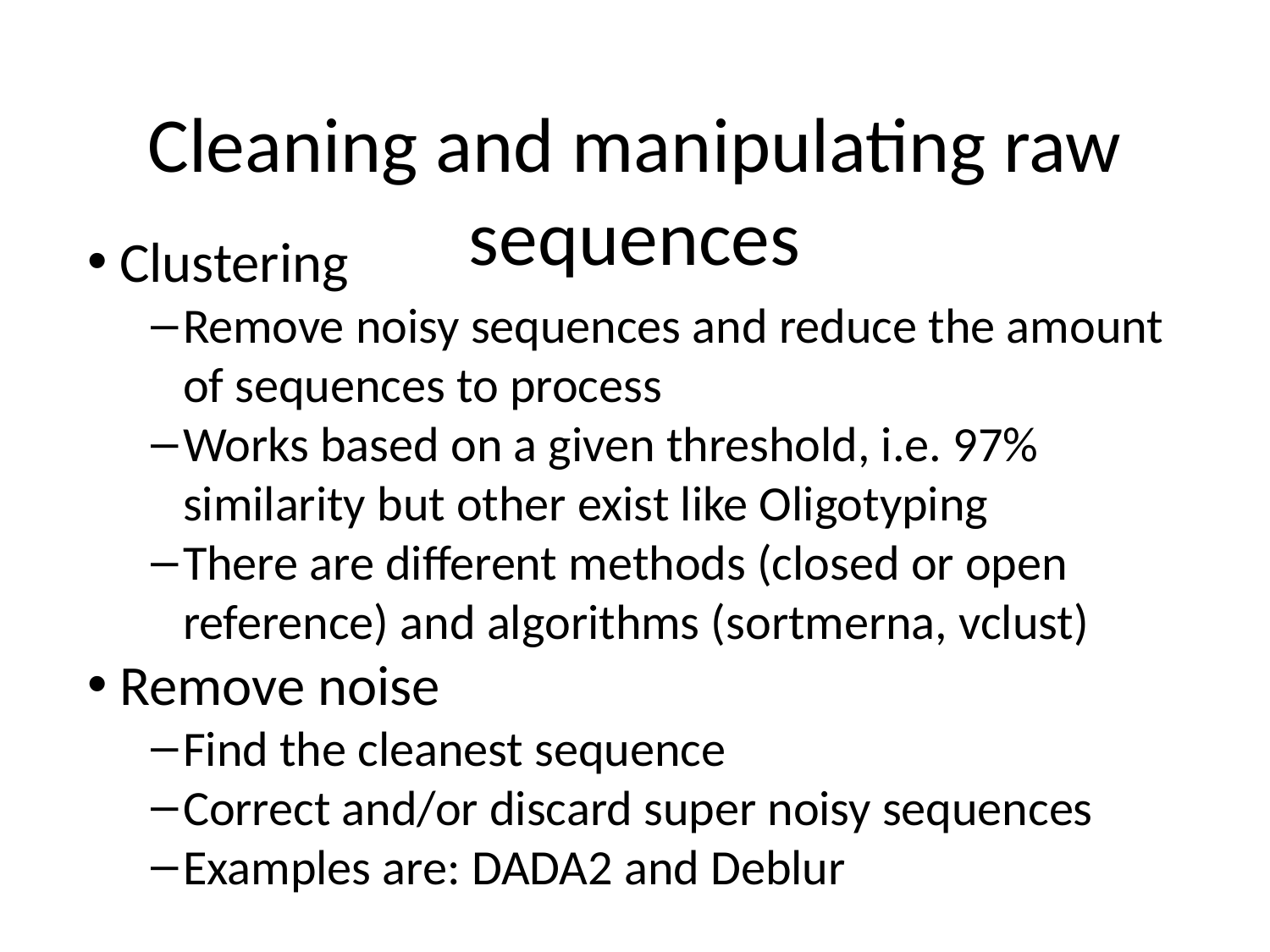

# Cleaning and manipulating raw sequences
Clustering
Remove noisy sequences and reduce the amount of sequences to process
Works based on a given threshold, i.e. 97% similarity but other exist like Oligotyping
There are different methods (closed or open reference) and algorithms (sortmerna, vclust)
Remove noise
Find the cleanest sequence
Correct and/or discard super noisy sequences
Examples are: DADA2 and Deblur